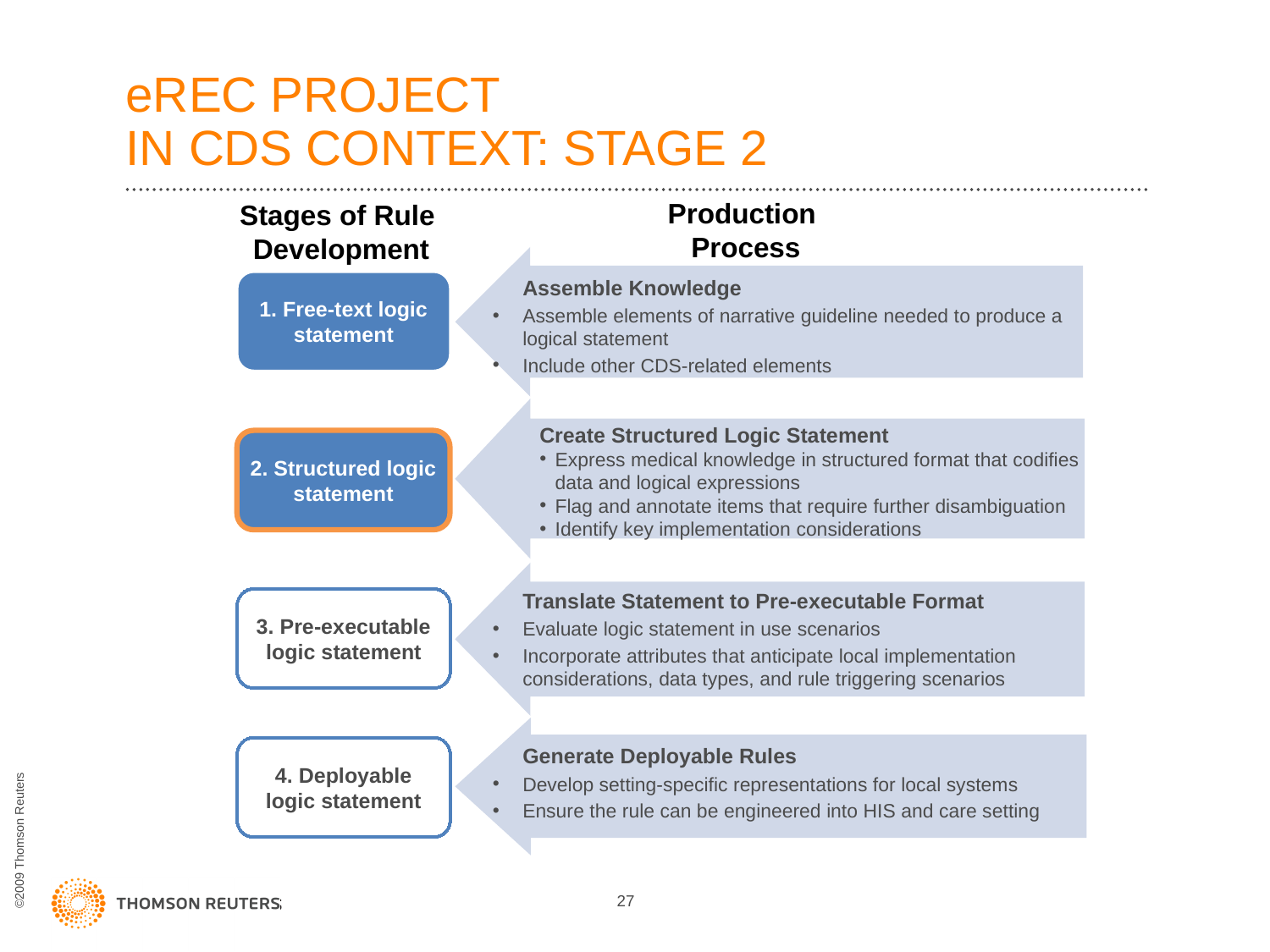

# eREC PROJECT IN CDS CONTEXT: STAGE 2
Production
Process
Stages of Rule
Development

Assemble Knowledge
Assemble elements of narrative guideline needed to produce a logical statement
Include other CDS-related elements

1. Free-text logic statement

Create Structured Logic Statement
Express medical knowledge in structured format that codifies data and logical expressions
Flag and annotate items that require further disambiguation
Identify key implementation considerations
2. Structured logic statement

Translate Statement to Pre-executable Format
Evaluate logic statement in use scenarios
Incorporate attributes that anticipate local implementation considerations, data types, and rule triggering scenarios

3. Pre-executable logic statement

Generate Deployable Rules
Develop setting-specific representations for local systems
Ensure the rule can be engineered into HIS and care setting

4. Deployable logic statement
27
27